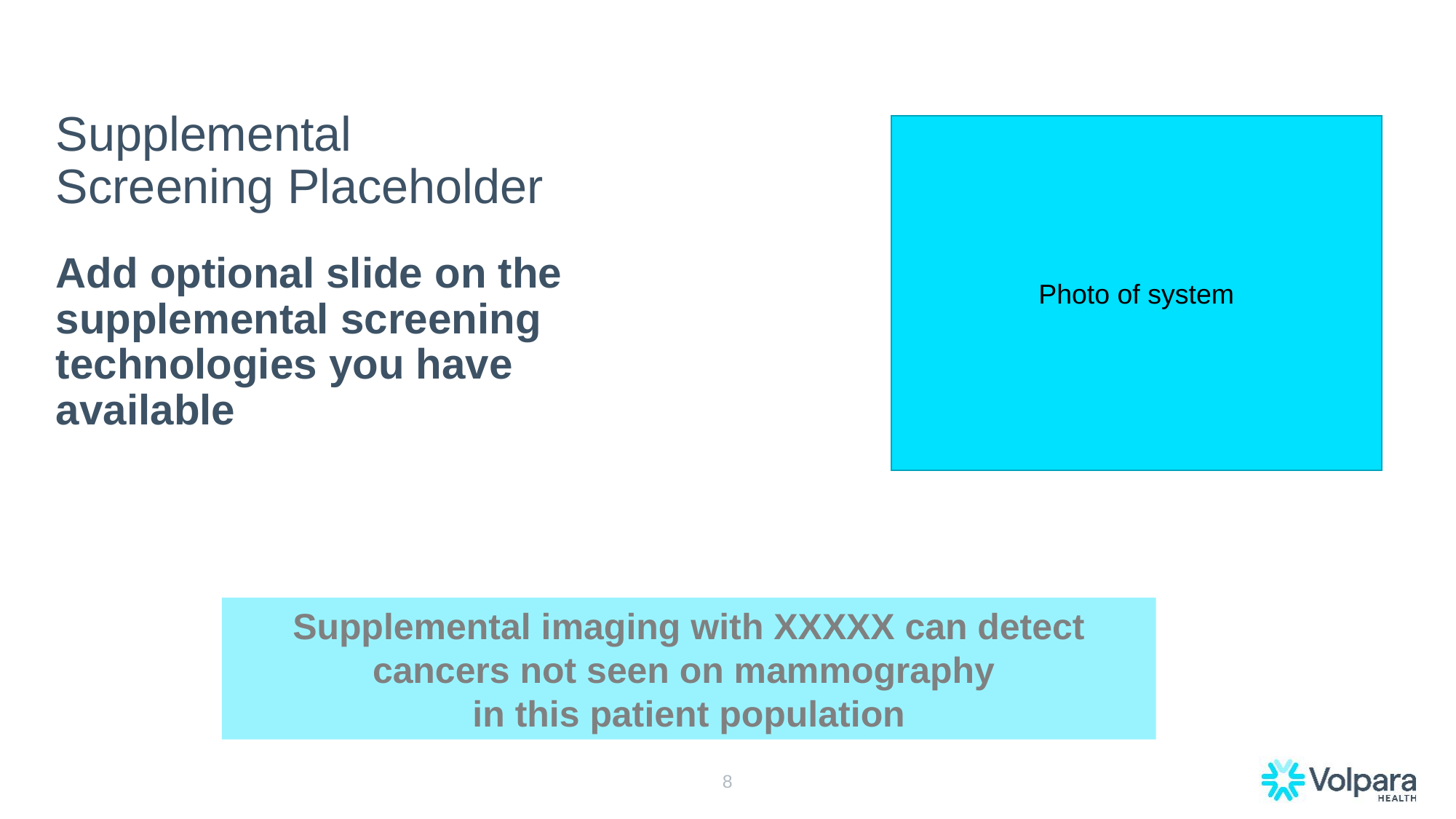

Supplemental Screening Placeholder
Photo of system
Add optional slide on the supplemental screening technologies you have available

Supplemental imaging with XXXXX can detect cancers not seen on mammography
in this patient population
8